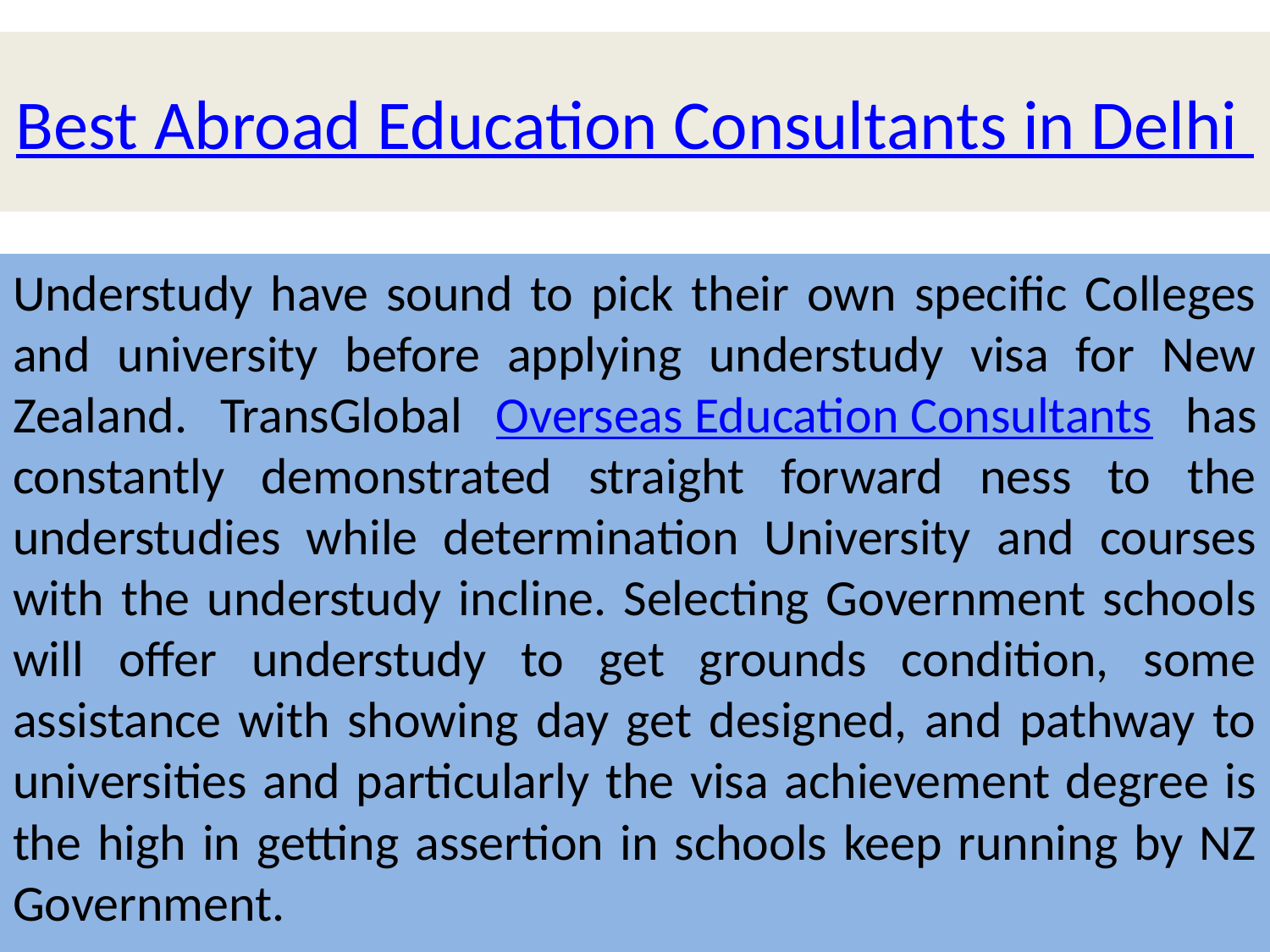

# Best Abroad Education Consultants in Delhi
Understudy have sound to pick their own specific Colleges and university before applying understudy visa for New Zealand. TransGlobal Overseas Education Consultants has constantly demonstrated straight forward ness to the understudies while determination University and courses with the understudy incline. Selecting Government schools will offer understudy to get grounds condition, some assistance with showing day get designed, and pathway to universities and particularly the visa achievement degree is the high in getting assertion in schools keep running by NZ Government.